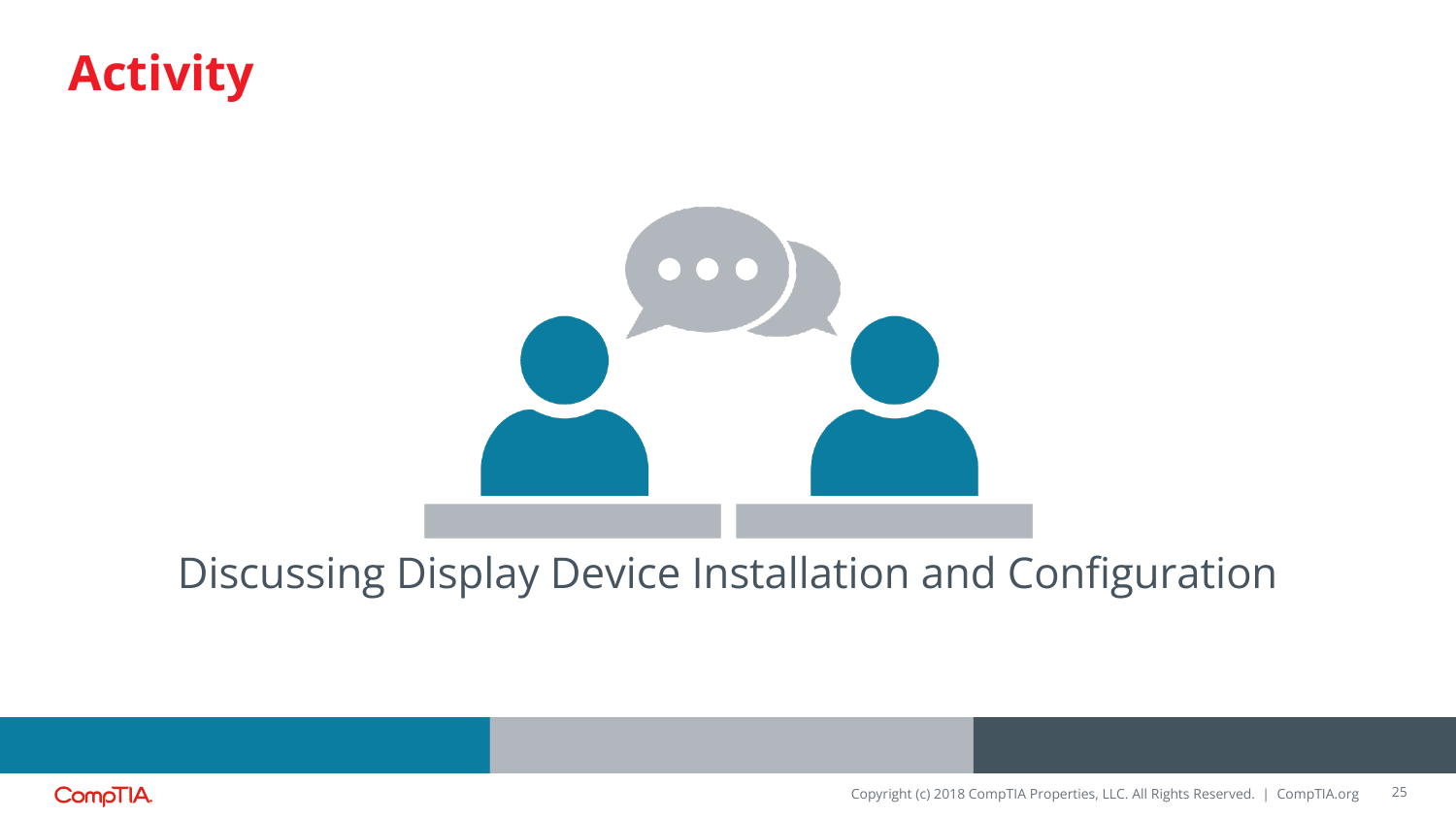

Discussing Display Device Installation and Configuration
25